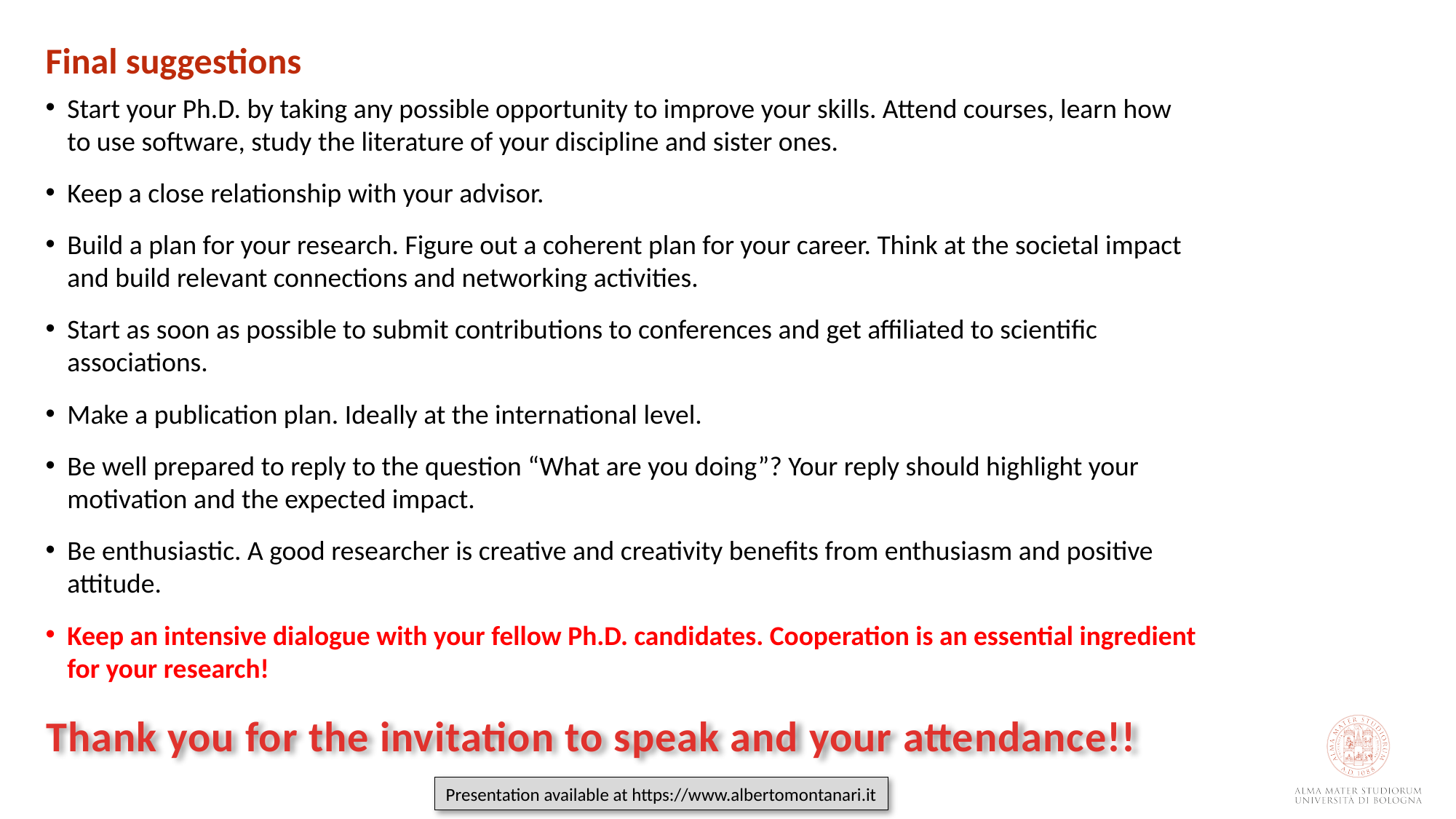

Final suggestions
Start your Ph.D. by taking any possible opportunity to improve your skills. Attend courses, learn how to use software, study the literature of your discipline and sister ones.
Keep a close relationship with your advisor.
Build a plan for your research. Figure out a coherent plan for your career. Think at the societal impact and build relevant connections and networking activities.
Start as soon as possible to submit contributions to conferences and get affiliated to scientific associations.
Make a publication plan. Ideally at the international level.
Be well prepared to reply to the question “What are you doing”? Your reply should highlight your motivation and the expected impact.
Be enthusiastic. A good researcher is creative and creativity benefits from enthusiasm and positive attitude.
Keep an intensive dialogue with your fellow Ph.D. candidates. Cooperation is an essential ingredient for your research!

Thank you for the invitation to speak and your attendance!!
Presentation available at https://www.albertomontanari.it